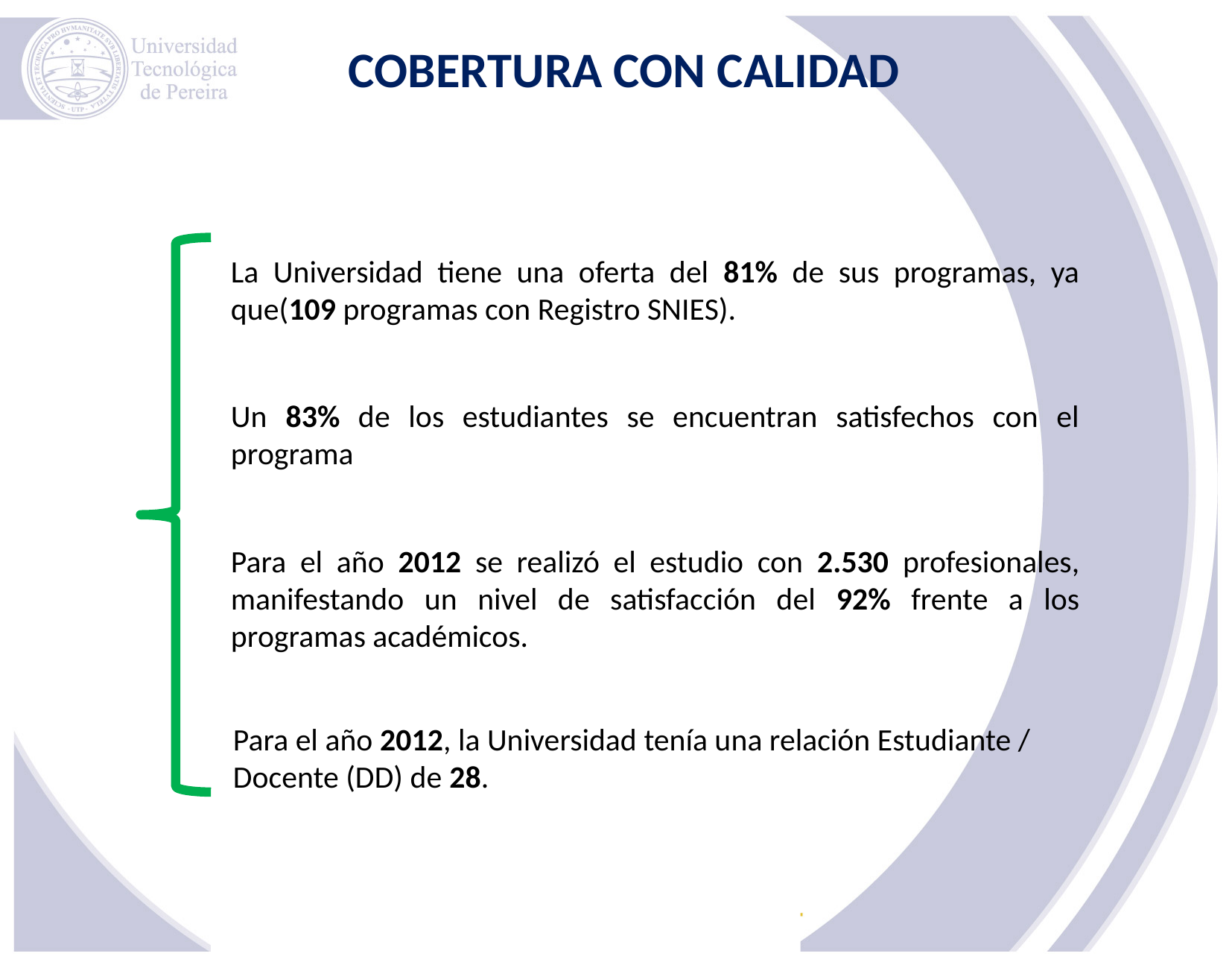

COBERTURA CON CALIDAD

La Universidad tiene una oferta del 81% de sus programas, ya que(109 programas con Registro SNIES).
Un 83% de los estudiantes se encuentran satisfechos con el programa
Para el año 2012 se realizó el estudio con 2.530 profesionales, manifestando un nivel de satisfacción del 92% frente a los programas académicos.
Para el año 2012, la Universidad tenía una relación Estudiante / Docente (DD) de 28.